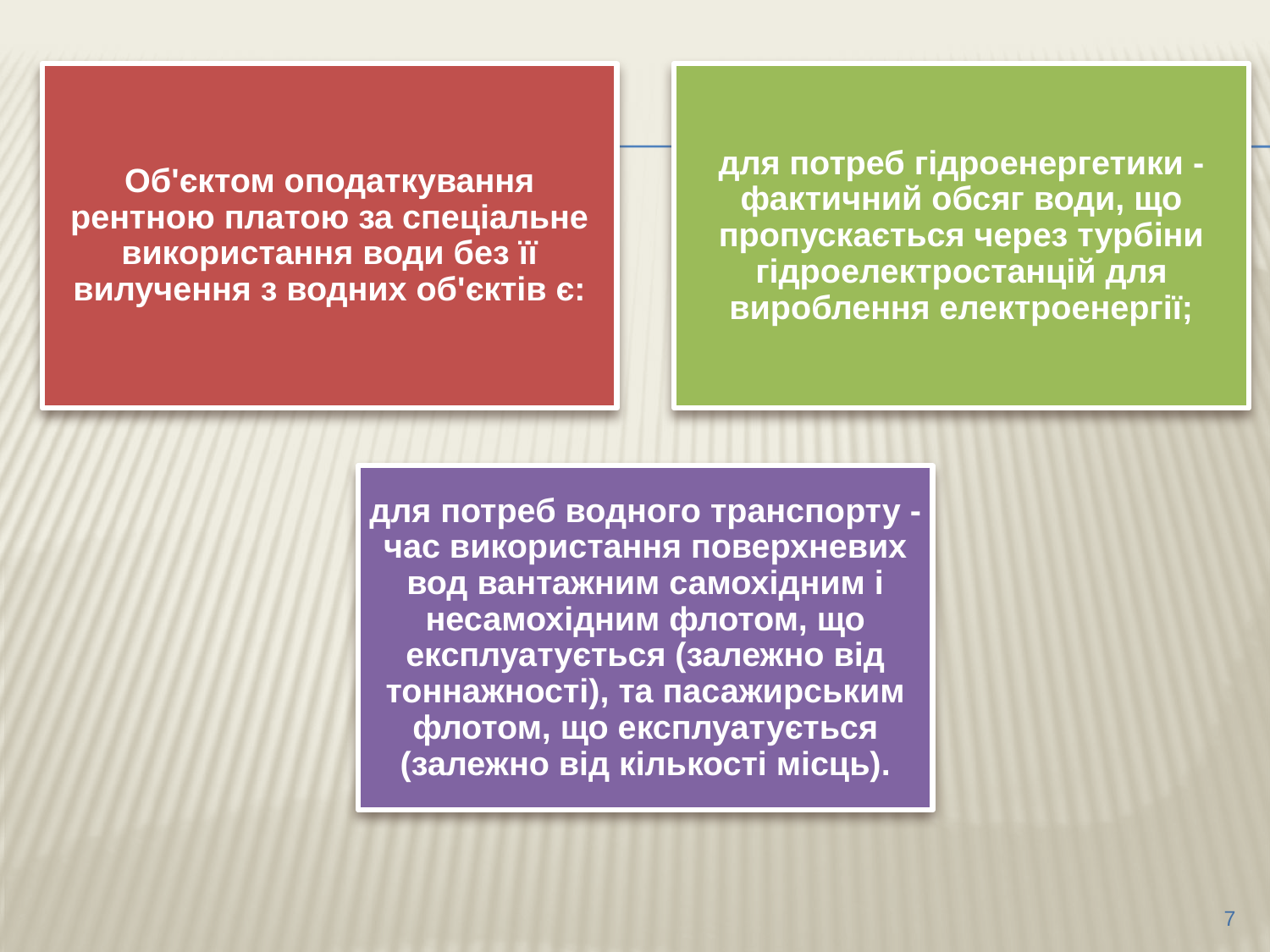

Об'єктом оподаткування рентною платою за спеціальне використання води без її вилучення з водних об'єктів є:
для потреб гідроенергетики - фактичний обсяг води, що пропускається через турбіни гідроелектростанцій для вироблення електроенергії;
для потреб водного транспорту - час використання поверхневих вод вантажним самохідним і несамохідним флотом, що експлуатується (залежно від тоннажності), та пасажирським флотом, що експлуатується (залежно від кількості місць).
7